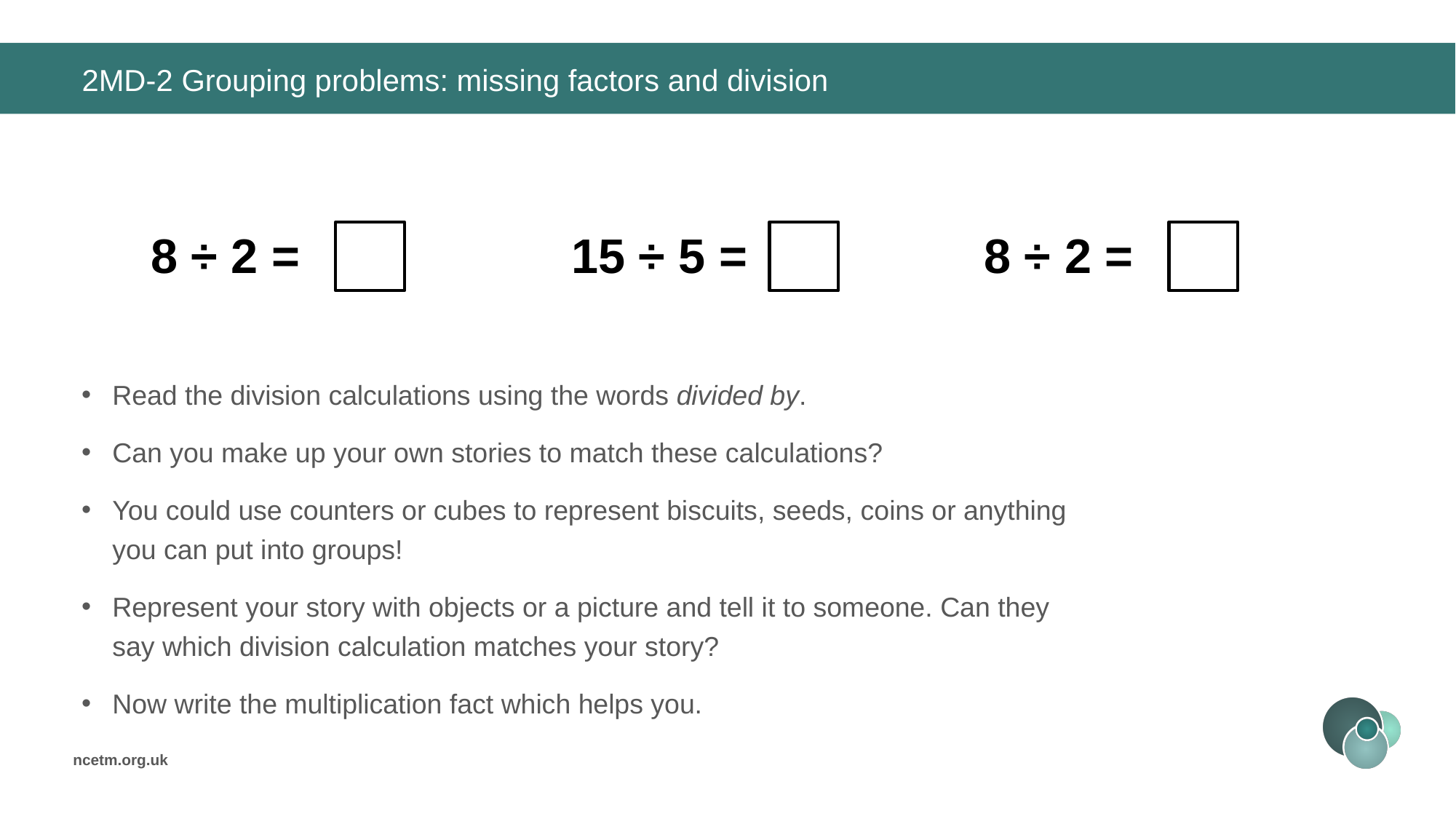

# 2MD-2 Grouping problems: missing factors and division
8 ÷ 2 =
15 ÷ 5 =
8 ÷ 2 =

Read the division calculations using the words divided by.
Can you make up your own stories to match these calculations?
You could use counters or cubes to represent biscuits, seeds, coins or anything you can put into groups!
Represent your story with objects or a picture and tell it to someone. Can they say which division calculation matches your story?
Now write the multiplication fact which helps you.